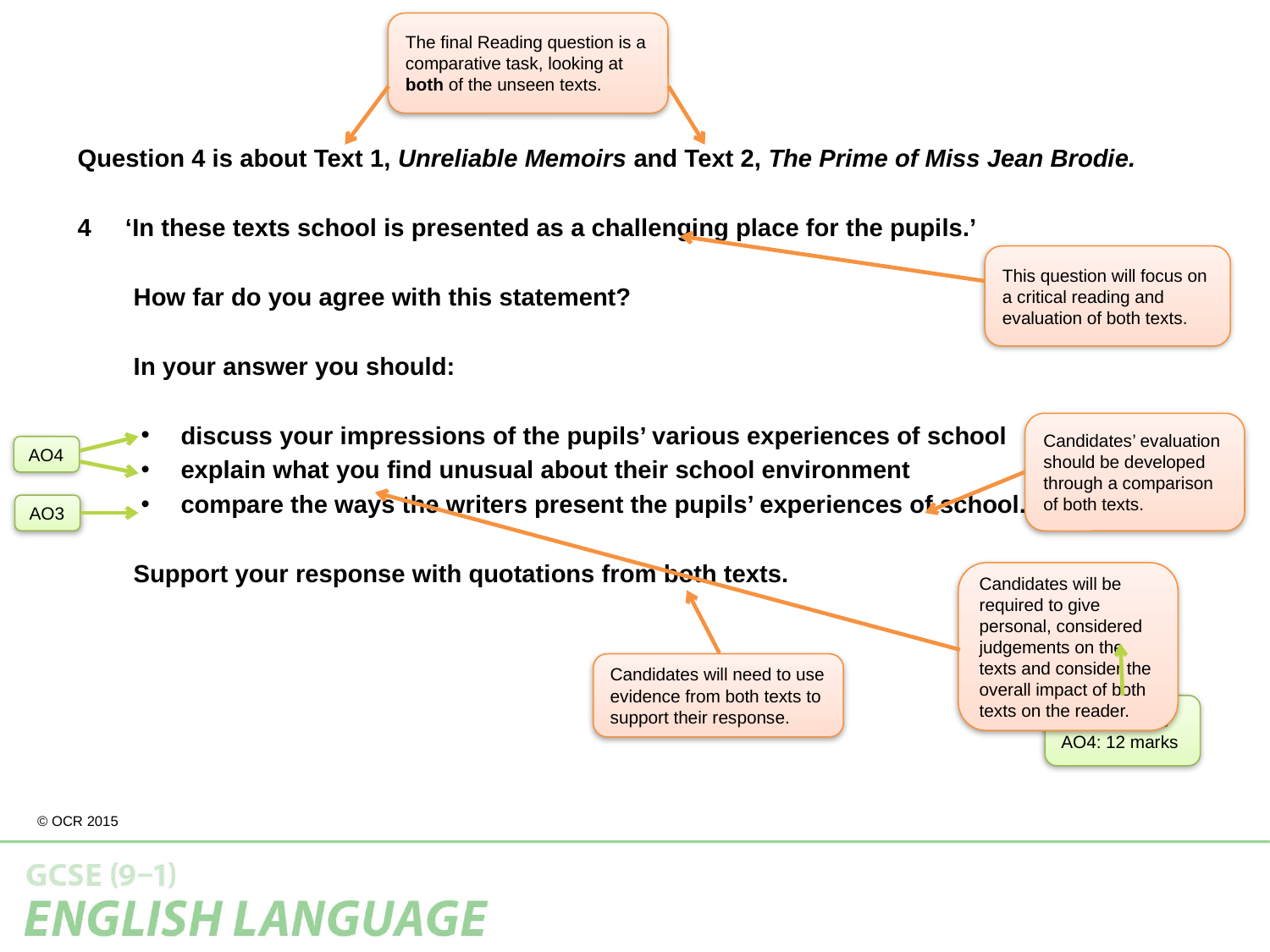

The final Reading question is a comparative task, looking at both of the unseen texts.
Question 4 is about Text 1, Unreliable Memoirs and Text 2, The Prime of Miss Jean Brodie.

‘In these texts school is presented as a challenging place for the pupils.’

        How far do you agree with this statement?

        In your answer you should:

discuss your impressions of the pupils’ various experiences of school
explain what you find unusual about their school environment
compare the ways the writers present the pupils’ experiences of school.

        Support your response with quotations from both texts.
								[18]

This question will focus on a critical reading and evaluation of both texts.
Candidates’ evaluation should be developed through a comparison of both texts.
AO4
AO3
Candidates will be required to give personal, considered judgements on the texts and consider the overall impact of both texts on the reader.
Candidates will need to use evidence from both texts to support their response.
AO3: 6 marks
AO4: 12 marks